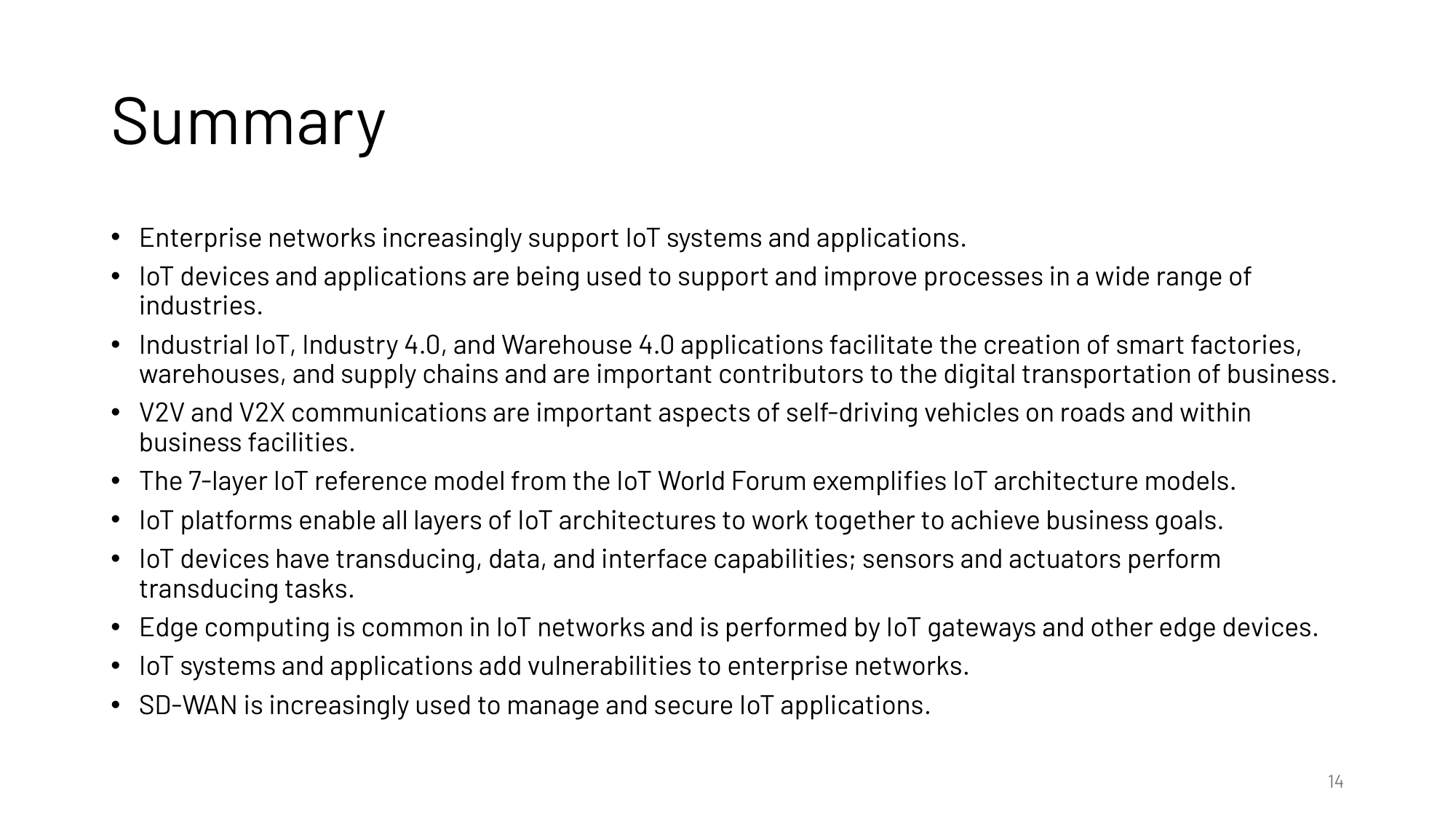

# Summary
Enterprise networks increasingly support IoT systems and applications.
IoT devices and applications are being used to support and improve processes in a wide range of industries.
Industrial IoT, Industry 4.0, and Warehouse 4.0 applications facilitate the creation of smart factories, warehouses, and supply chains and are important contributors to the digital transportation of business.
V2V and V2X communications are important aspects of self-driving vehicles on roads and within business facilities.
The 7-layer IoT reference model from the IoT World Forum exemplifies IoT architecture models.
IoT platforms enable all layers of IoT architectures to work together to achieve business goals.
IoT devices have transducing, data, and interface capabilities; sensors and actuators perform transducing tasks.
Edge computing is common in IoT networks and is performed by IoT gateways and other edge devices.
IoT systems and applications add vulnerabilities to enterprise networks.
SD-WAN is increasingly used to manage and secure IoT applications.

14